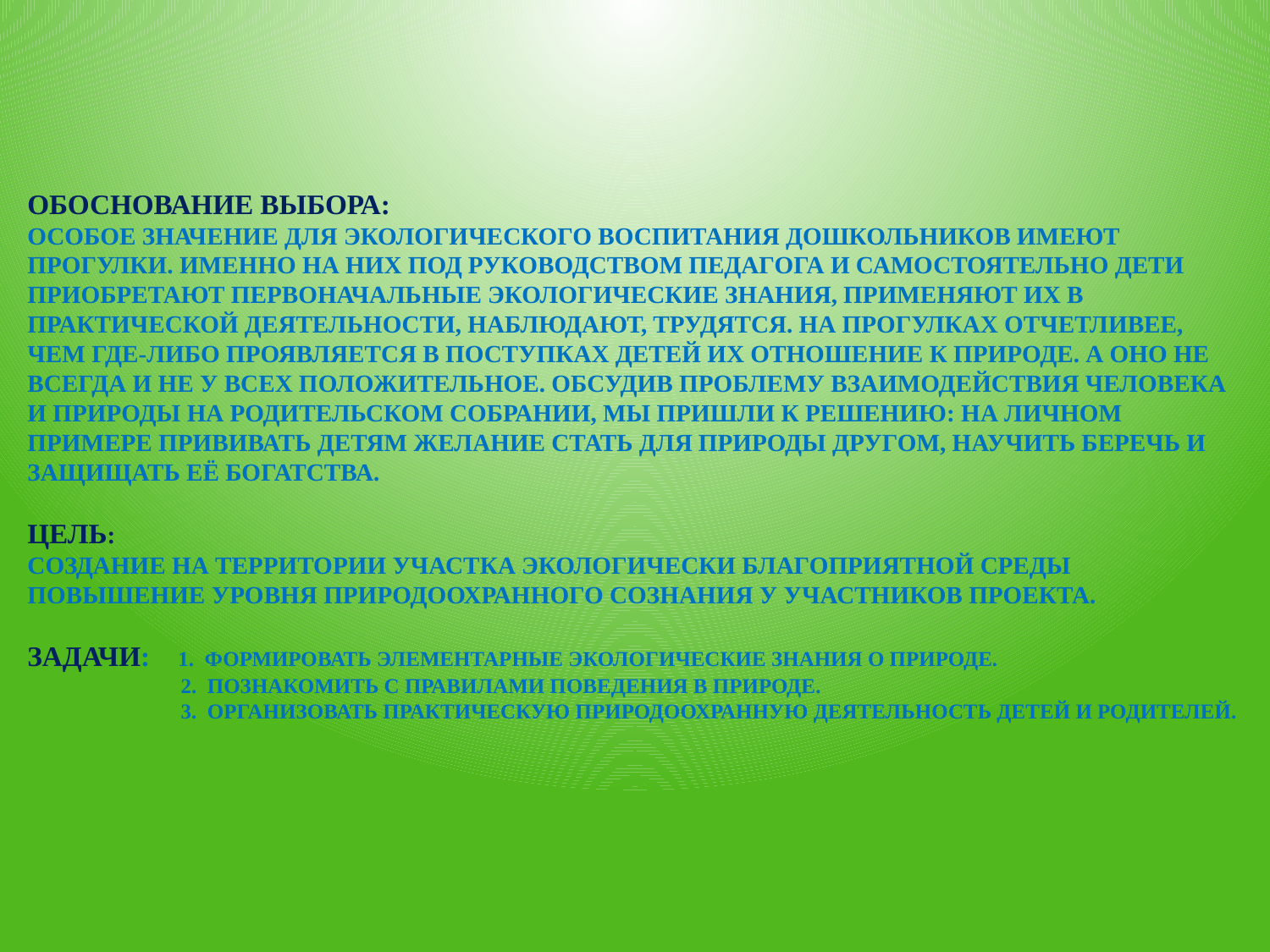

# Обоснование выбора: Особое значение для экологического воспитания дошкольников имеют прогулки. Именно на них под руководством педагога и самостоятельно дети приобретают первоначальные экологические знания, применяют их в практической деятельности, наблюдают, трудятся. На прогулках отчетливее, чем где-либо проявляется в поступках детей их отношение к природе. А оно не всегда и не у всех положительное. Обсудив проблему взаимодействия человека и природы на родительском собрании, мы пришли к решению: на личном примере прививать детям желание стать для природы другом, научить беречь и защищать её богатства. Цель: Создание на территории участка экологически благоприятной среды Повышение уровня природоохранного сознания у участников проекта. Задачи:     1.  Формировать элементарные экологические знания о природе. 2.  Познакомить с правилами поведения в природе. 3.  Организовать практическую природоохранную деятельность детей и родителей.